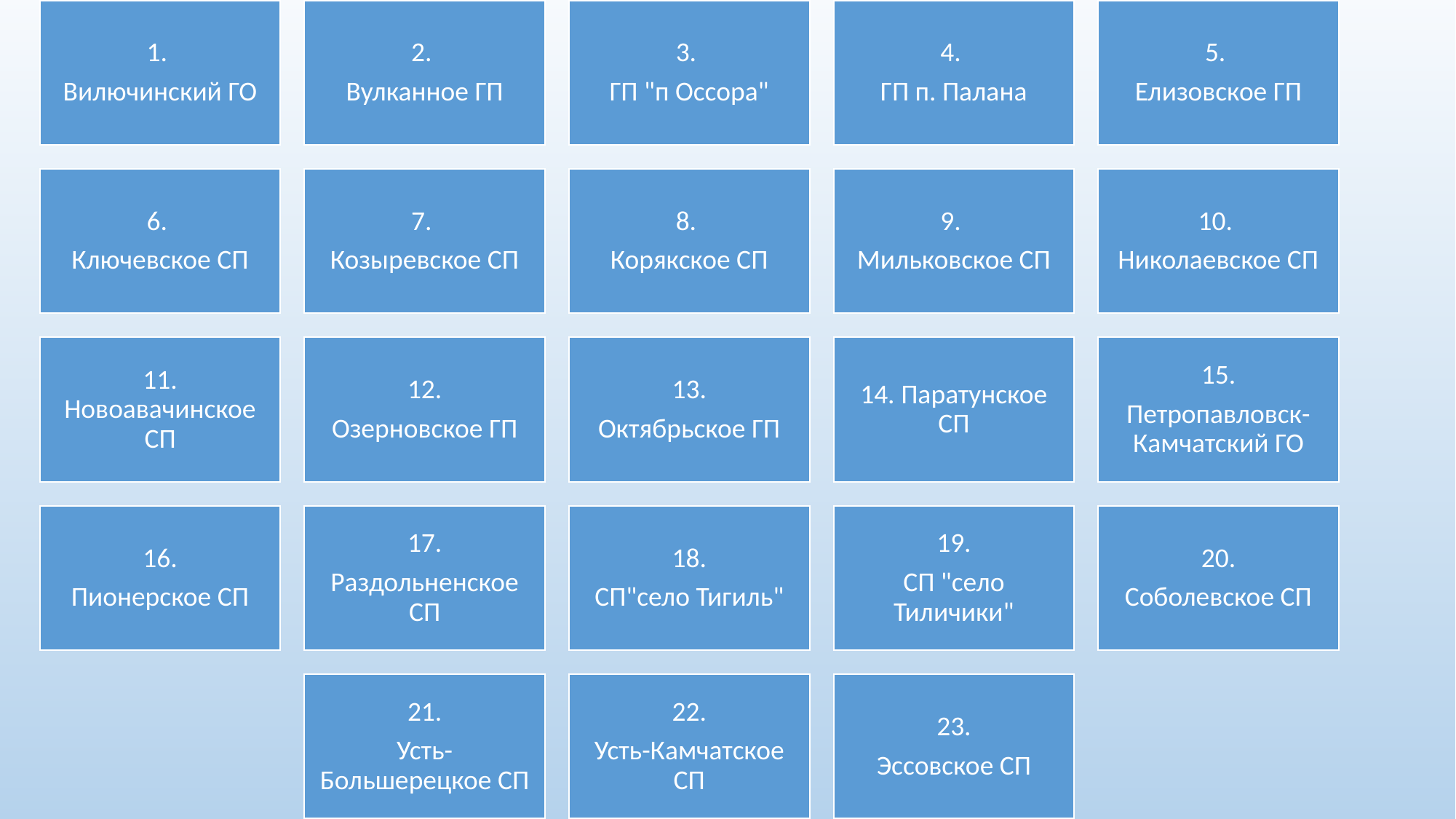

1.
Вилючинский ГО
2.
Вулканное ГП
3.
ГП "п Оссора"
4.
ГП п. Палана
5.
Елизовское ГП
6.
Ключевское СП
7.
Козыревское СП
8.
Корякское СП
9.
Мильковское СП
10.
Николаевское СП
11. Новоавачинское СП
12.
Озерновское ГП
13.
Октябрьское ГП
14. Паратунское СП
15.
Петропавловск-Камчатский ГО
16.
Пионерское СП
17.
Раздольненское СП
18.
СП"село Тигиль"
19.
СП "село Тиличики"
20.
Соболевское СП
21.
Усть-Большерецкое СП
22.
Усть-Камчатское СП
23.
Эссовское СП